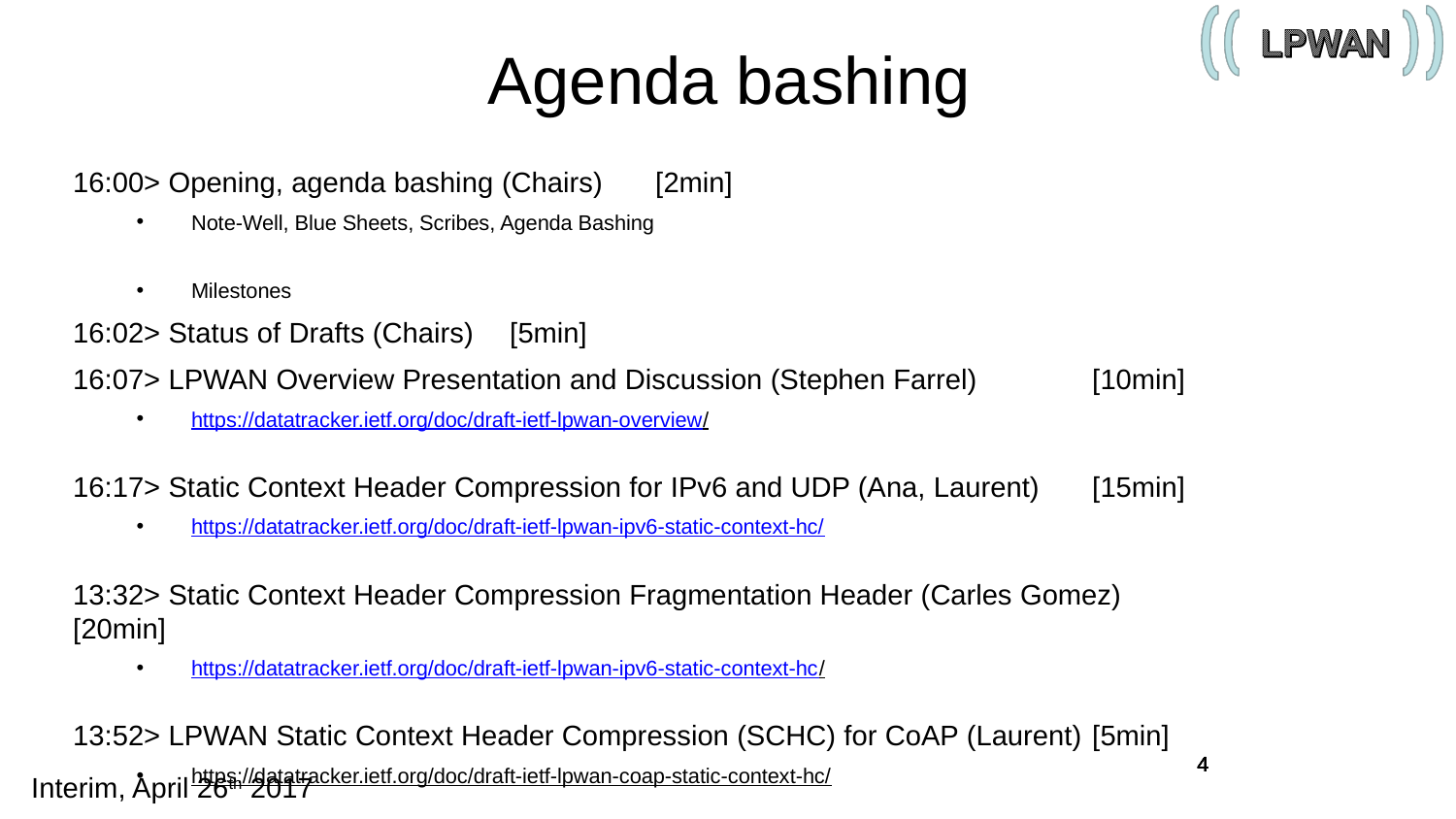

Agenda bashing
16:00> Opening, agenda bashing (Chairs) 	[2min]
Note-Well, Blue Sheets, Scribes, Agenda Bashing
Milestones
16:02> Status of Drafts (Chairs) 	[5min]
16:07> LPWAN Overview Presentation and Discussion (Stephen Farrel) 	[10min]
https://datatracker.ietf.org/doc/draft-ietf-lpwan-overview/
16:17> Static Context Header Compression for IPv6 and UDP (Ana, Laurent) 	[15min]
https://datatracker.ietf.org/doc/draft-ietf-lpwan-ipv6-static-context-hc/
13:32> Static Context Header Compression Fragmentation Header (Carles Gomez)   	[20min]
https://datatracker.ietf.org/doc/draft-ietf-lpwan-ipv6-static-context-hc/
13:52> LPWAN Static Context Header Compression (SCHC) for CoAP (Laurent) 	[5min]
https://datatracker.ietf.org/doc/draft-ietf-lpwan-coap-static-context-hc/
13:55> AOB	[QS]

4
4
4
4
4